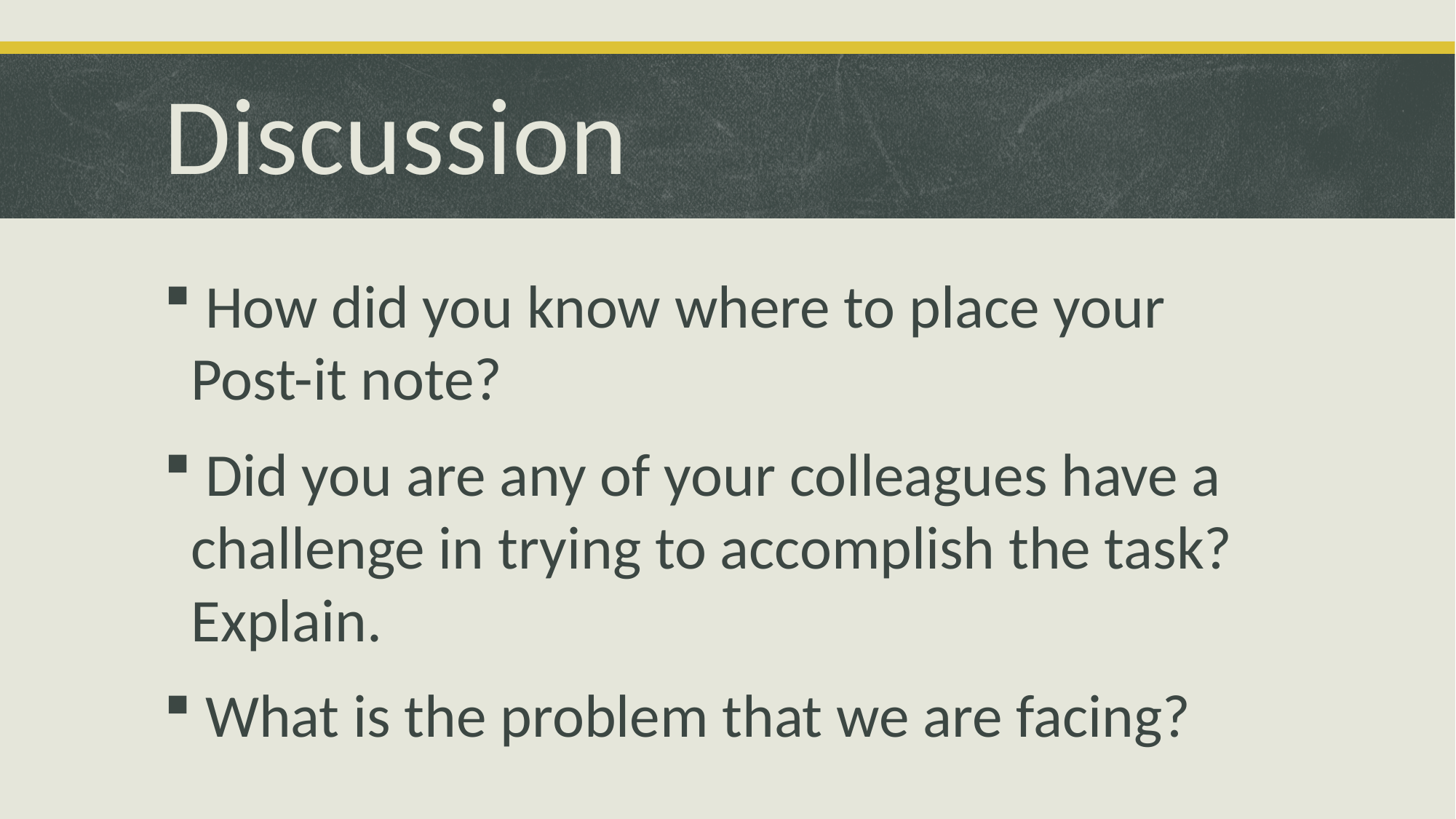

# Discussion
 How did you know where to place your Post-it note?
 Did you are any of your colleagues have a challenge in trying to accomplish the task? Explain.
 What is the problem that we are facing?